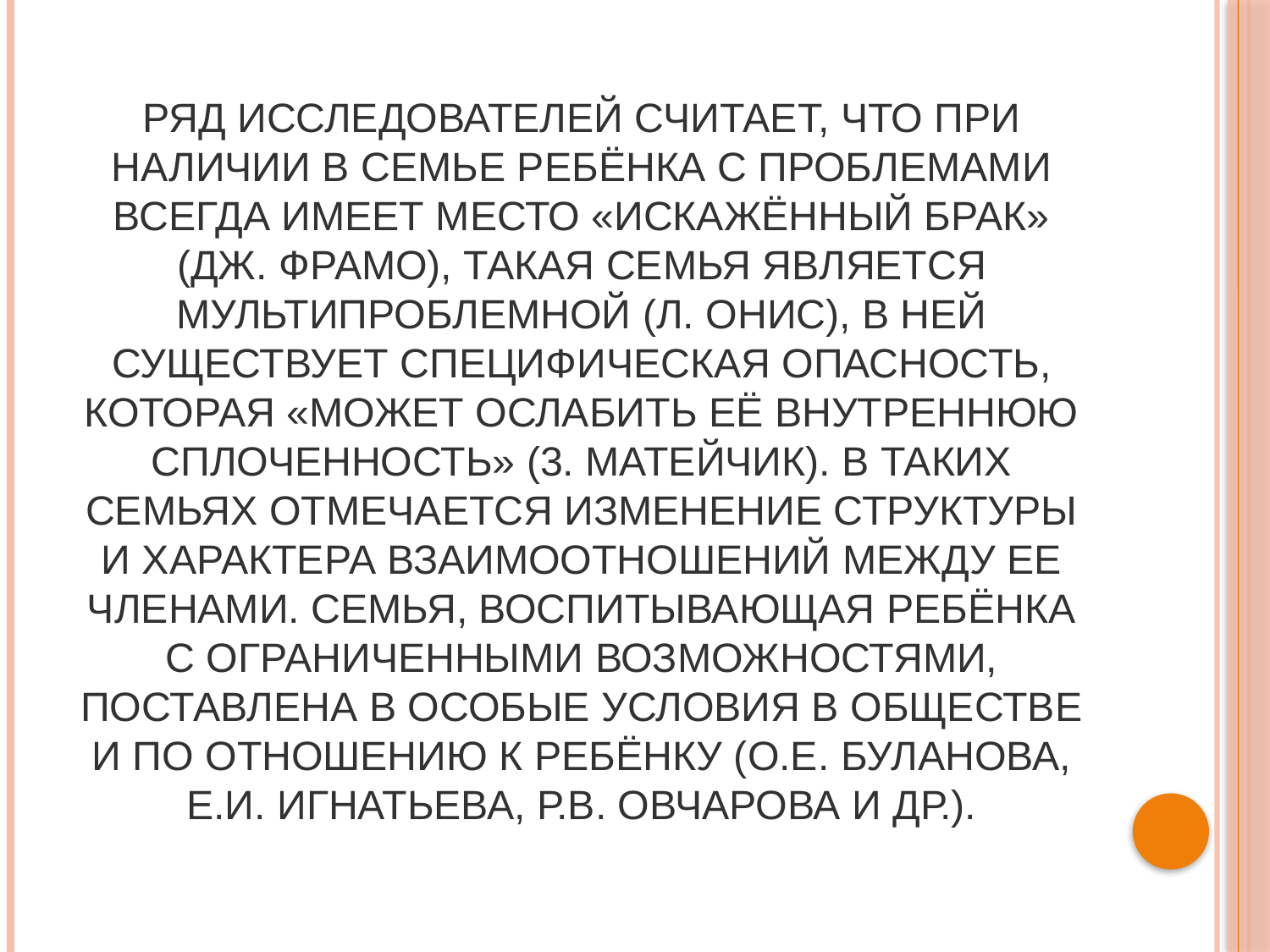

# Ряд исследователей считает, что при наличии в семье ребёнка с проблемами всегда имеет место «искажённый брак» (Дж. Фрамо), такая семья является мультипроблемной (Л. Онис), в ней существует специфическая опасность, которая «может ослабить её внутреннюю сплоченность» (3. Матейчик). В таких семьях отмечается изменение структуры и характера взаимоотношений между ее членами. Семья, воспитывающая ребёнка с ограниченными возможностями, поставлена в особые условия в обществе и по отношению к ребёнку (О.Е. Буланова, Е.И. Игнатьева, Р.В. Овчарова и др.).